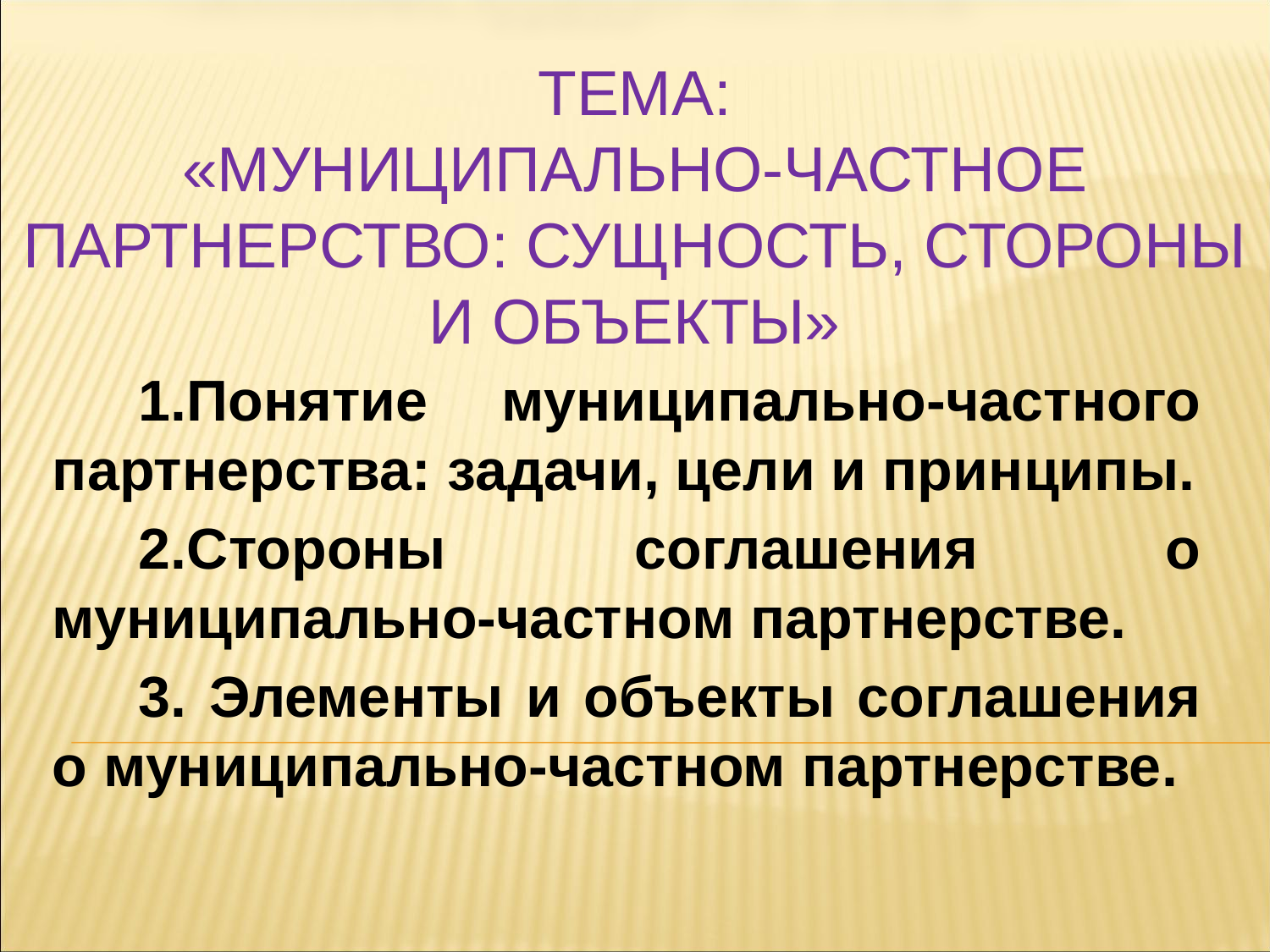

# Тема: «Муниципально-частное партнерство: сущность, СТОРОНЫ и ОБЪЕКТЫ»
1.Понятие муниципально-частного партнерства: задачи, цели и принципы.
2.Стороны соглашения о муниципально-частном партнерстве.
3. Элементы и объекты соглашения о муниципально-частном партнерстве.